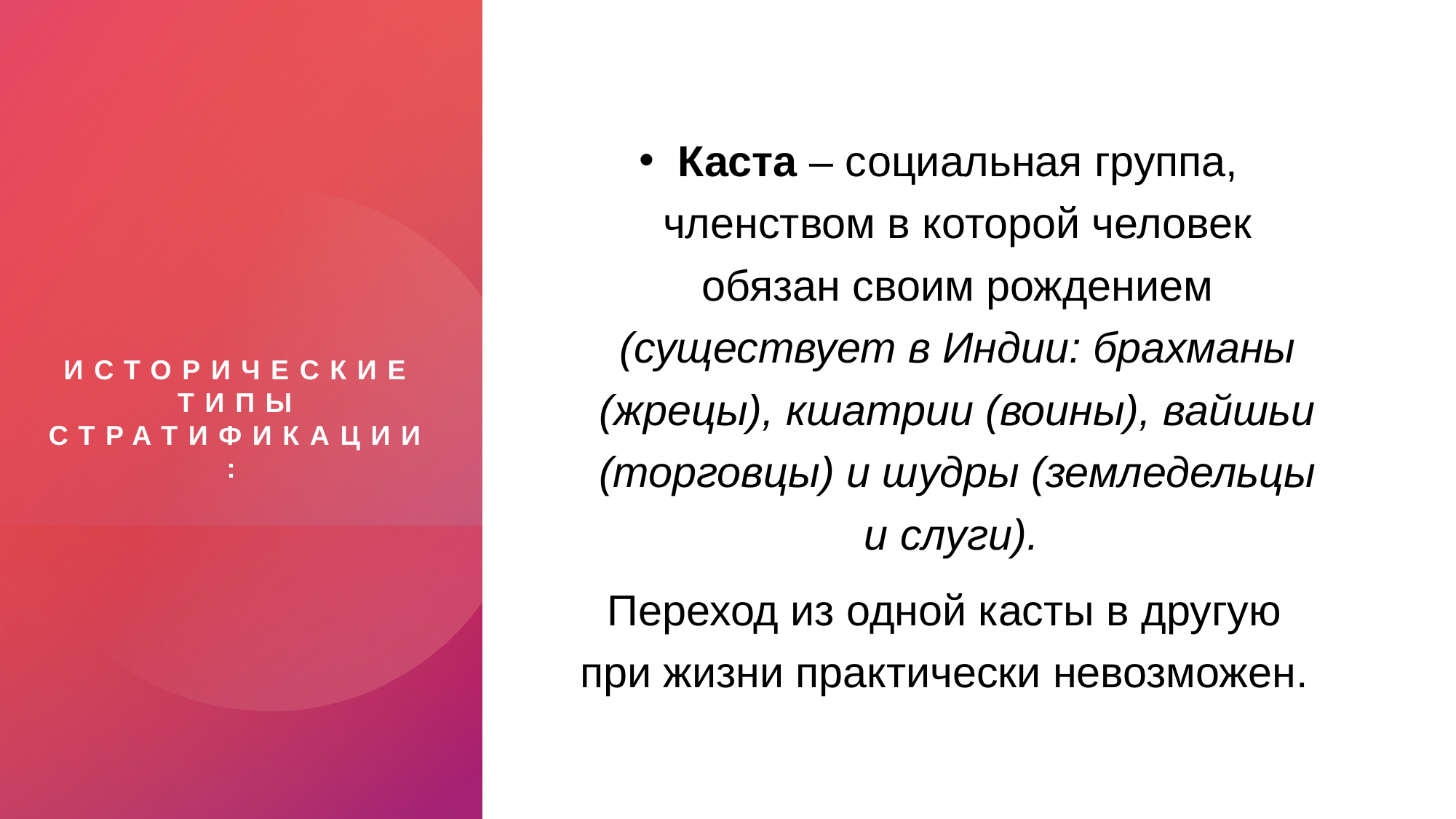

# Исторические типы стратификации:
Каста – социальная группа, членством в которой человек обязан своим рождением (существует в Индии: брахманы (жрецы), кшатрии (воины), вайшьи (торговцы) и шудры (земледельцы и слуги).
Переход из одной касты в другую при жизни практически невозможен.